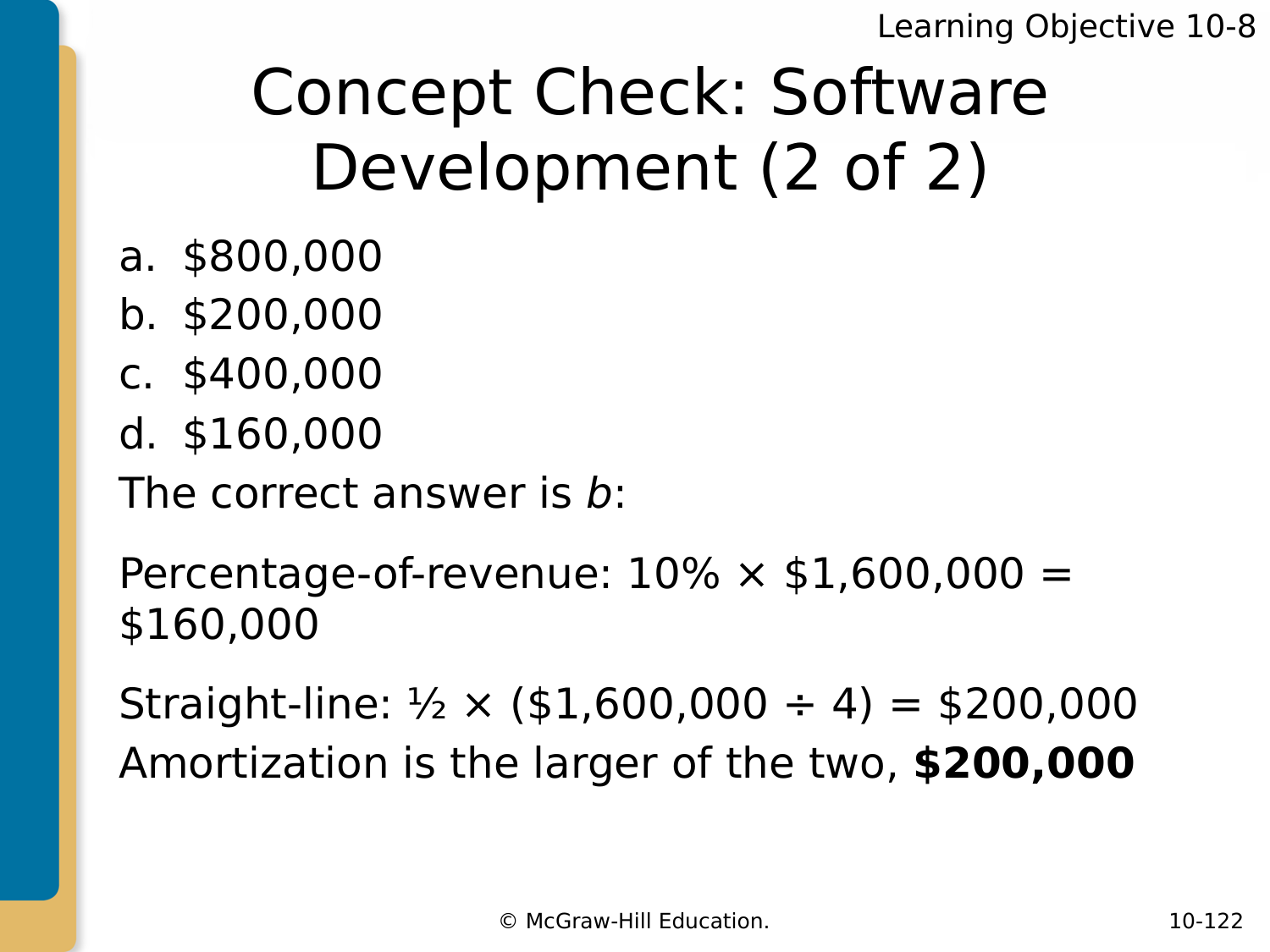

Learning Objective 10-8
# Concept Check: Software Development (2 of 2)
$800,000
$200,000
$400,000
$160,000
The correct answer is b:
Percentage-of-revenue: 10% × $1,600,000 = $160,000
Straight-line: ½ × ($1,600,000 ÷ 4) = $200,000
Amortization is the larger of the two, $200,000